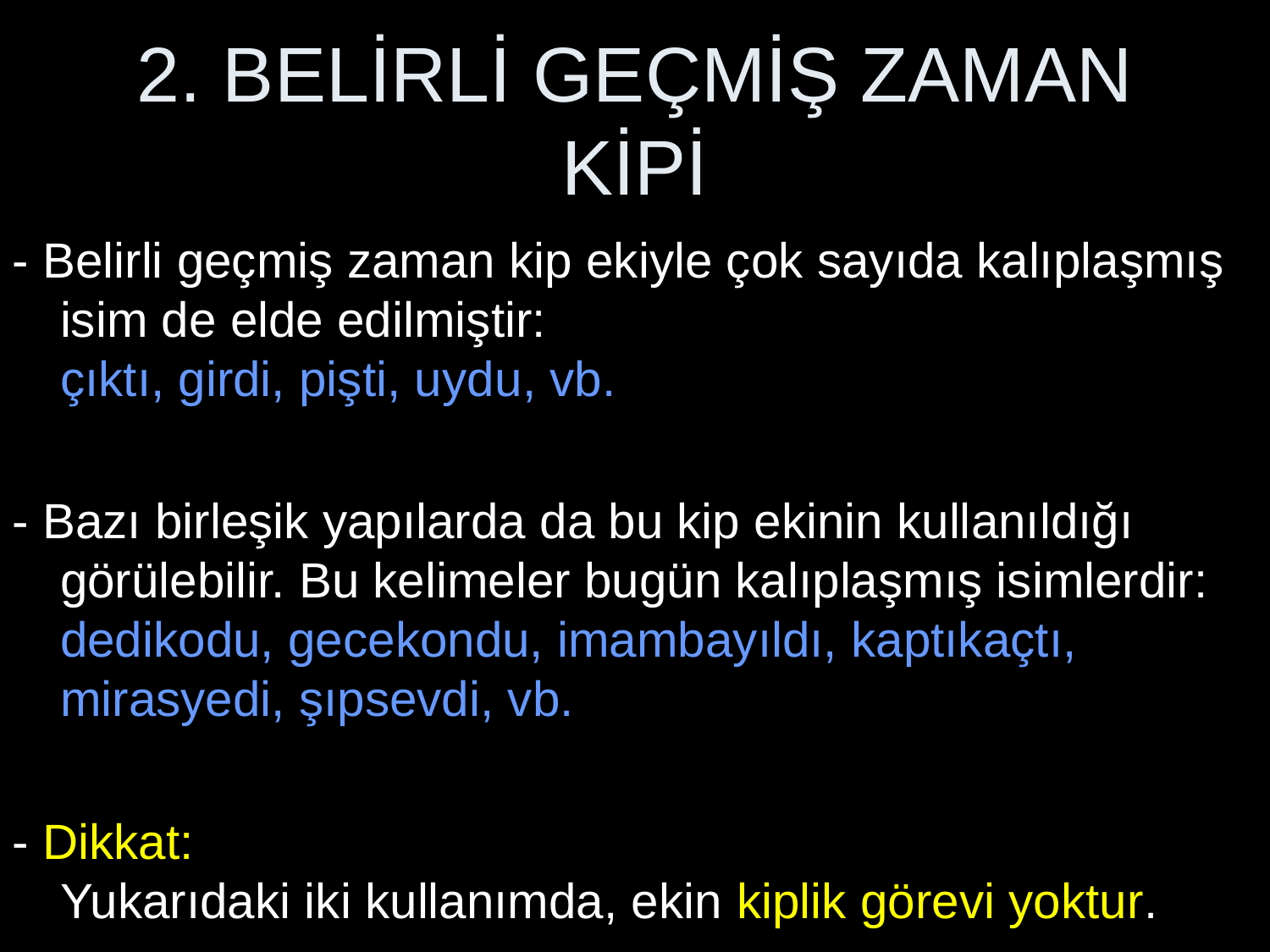

# 2. BELİRLİ GEÇMİŞ ZAMAN KİPİ
- Belirli geçmiş zaman kip ekiyle çok sayıda kalıplaşmış isim de elde edilmiştir:
çıktı, girdi, pişti, uydu, vb.

- Bazı birleşik yapılarda da bu kip ekinin kullanıldığı görülebilir. Bu kelimeler bugün kalıplaşmış isimlerdir:
dedikodu, gecekondu, imambayıldı, kaptıkaçtı, mirasyedi, şıpsevdi, vb.

- Dikkat:
Yukarıdaki iki kullanımda, ekin kiplik görevi yoktur.